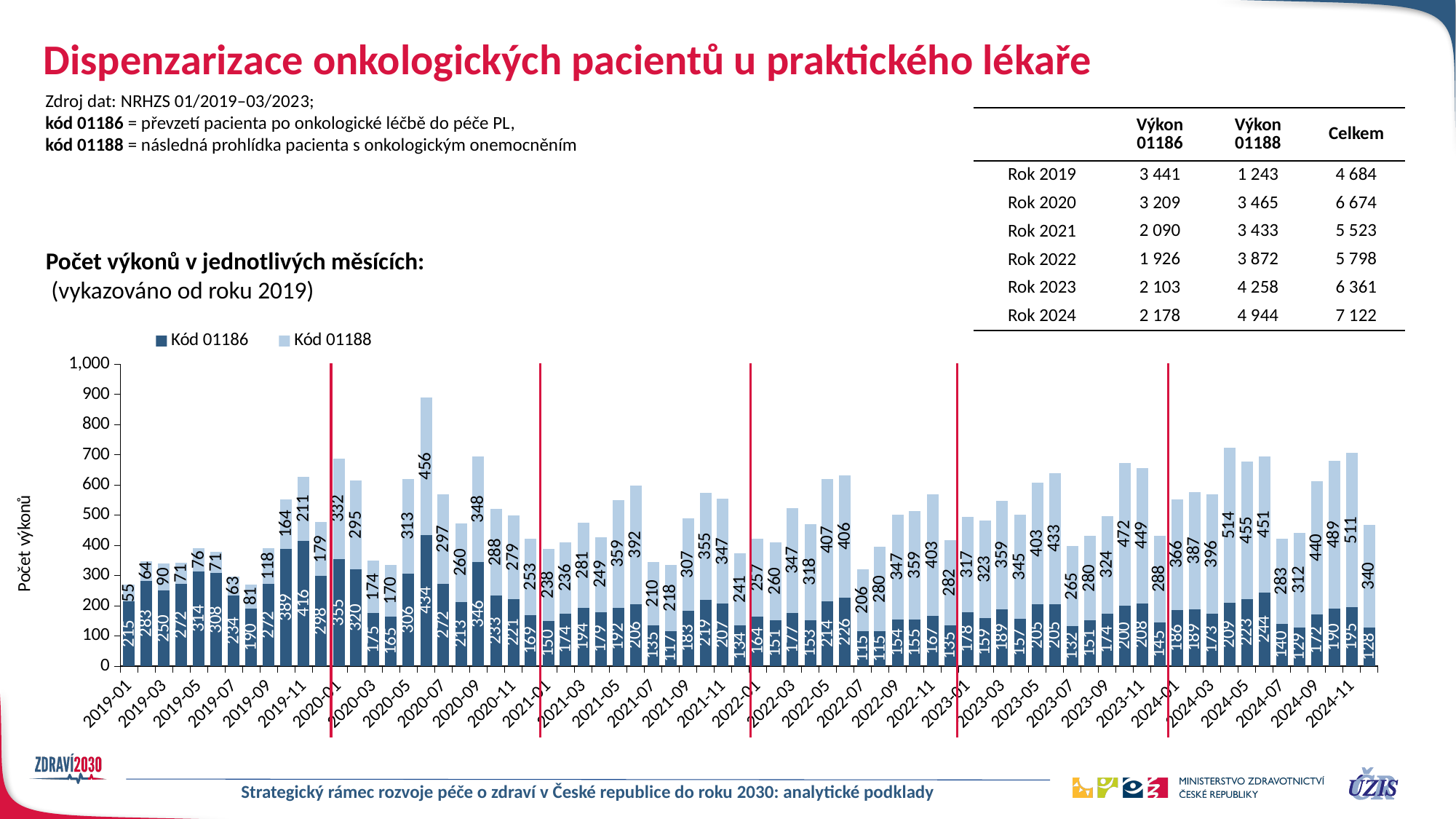

# Dispenzarizace onkologických pacientů u praktického lékaře
Zdroj dat: NRHZS 01/2019–03/2023;
kód 01186 = převzetí pacienta po onkologické léčbě do péče PL,
kód 01188 = následná prohlídka pacienta s onkologickým onemocněním

|  | Výkon 01186 | Výkon 01188 | Celkem |
| --- | --- | --- | --- |
| Rok 2019 | 3 441 | 1 243 | 4 684 |
| Rok 2020 | 3 209 | 3 465 | 6 674 |
| Rok 2021 | 2 090 | 3 433 | 5 523 |
| Rok 2022 | 1 926 | 3 872 | 5 798 |
| Rok 2023 | 2 103 | 4 258 | 6 361 |
| Rok 2024 | 2 178 | 4 944 | 7 122 |
Počet výkonů v jednotlivých měsících:
 (vykazováno od roku 2019)

### Chart

| Category | Kód 01186 | Kód 01188 |
|---|---|---|
| 2019-01 | 215.0 | 55.0 |
| 2019-02 | 283.0 | 64.0 |
| 2019-03 | 250.0 | 90.0 |
| 2019-04 | 272.0 | 71.0 |
| 2019-05 | 314.0 | 76.0 |
| 2019-06 | 308.0 | 71.0 |
| 2019-07 | 234.0 | 63.0 |
| 2019-08 | 190.0 | 81.0 |
| 2019-09 | 272.0 | 118.0 |
| 2019-10 | 389.0 | 164.0 |
| 2019-11 | 416.0 | 211.0 |
| 2019-12 | 298.0 | 179.0 |
| 2020-01 | 355.0 | 332.0 |
| 2020-02 | 320.0 | 295.0 |
| 2020-03 | 175.0 | 174.0 |
| 2020-04 | 165.0 | 170.0 |
| 2020-05 | 306.0 | 313.0 |
| 2020-06 | 434.0 | 456.0 |
| 2020-07 | 272.0 | 297.0 |
| 2020-08 | 213.0 | 260.0 |
| 2020-09 | 346.0 | 348.0 |
| 2020-10 | 233.0 | 288.0 |
| 2020-11 | 221.0 | 279.0 |
| 2020-12 | 169.0 | 253.0 |
| 2021-01 | 150.0 | 238.0 |
| 2021-02 | 174.0 | 236.0 |
| 2021-03 | 194.0 | 281.0 |
| 2021-04 | 179.0 | 249.0 |
| 2021-05 | 192.0 | 359.0 |
| 2021-06 | 206.0 | 392.0 |
| 2021-07 | 135.0 | 210.0 |
| 2021-08 | 117.0 | 218.0 |
| 2021-09 | 183.0 | 307.0 |
| 2021-10 | 219.0 | 355.0 |
| 2021-11 | 207.0 | 347.0 |
| 2021-12 | 134.0 | 241.0 |
| 2022-01 | 164.0 | 257.0 |
| 2022-02 | 151.0 | 260.0 |
| 2022-03 | 177.0 | 347.0 |
| 2022-04 | 153.0 | 318.0 |
| 2022-05 | 214.0 | 407.0 |
| 2022-06 | 226.0 | 406.0 |
| 2022-07 | 115.0 | 206.0 |
| 2022-08 | 115.0 | 280.0 |
| 2022-09 | 154.0 | 347.0 |
| 2022-10 | 155.0 | 359.0 |
| 2022-11 | 167.0 | 403.0 |
| 2022-12 | 135.0 | 282.0 |
| 2023-01 | 178.0 | 317.0 |
| 2023-02 | 159.0 | 323.0 |
| 2023-03 | 189.0 | 359.0 |
| 2023-04 | 157.0 | 345.0 |
| 2023-05 | 205.0 | 403.0 |
| 2023-06 | 205.0 | 433.0 |
| 2023-07 | 132.0 | 265.0 |
| 2023-08 | 151.0 | 280.0 |
| 2023-09 | 174.0 | 324.0 |
| 2023-10 | 200.0 | 472.0 |
| 2023-11 | 208.0 | 449.0 |
| 2023-12 | 145.0 | 288.0 |
| 2024-01 | 186.0 | 366.0 |
| 2024-02 | 189.0 | 387.0 |
| 2024-03 | 173.0 | 396.0 |
| 2024-04 | 209.0 | 514.0 |
| 2024-05 | 223.0 | 455.0 |
| 2024-06 | 244.0 | 451.0 |
| 2024-07 | 140.0 | 283.0 |
| 2024-08 | 129.0 | 312.0 |
| 2024-09 | 172.0 | 440.0 |
| 2024-10 | 190.0 | 489.0 |
| 2024-11 | 195.0 | 511.0 |
| 2024-12 | 128.0 | 340.0 |